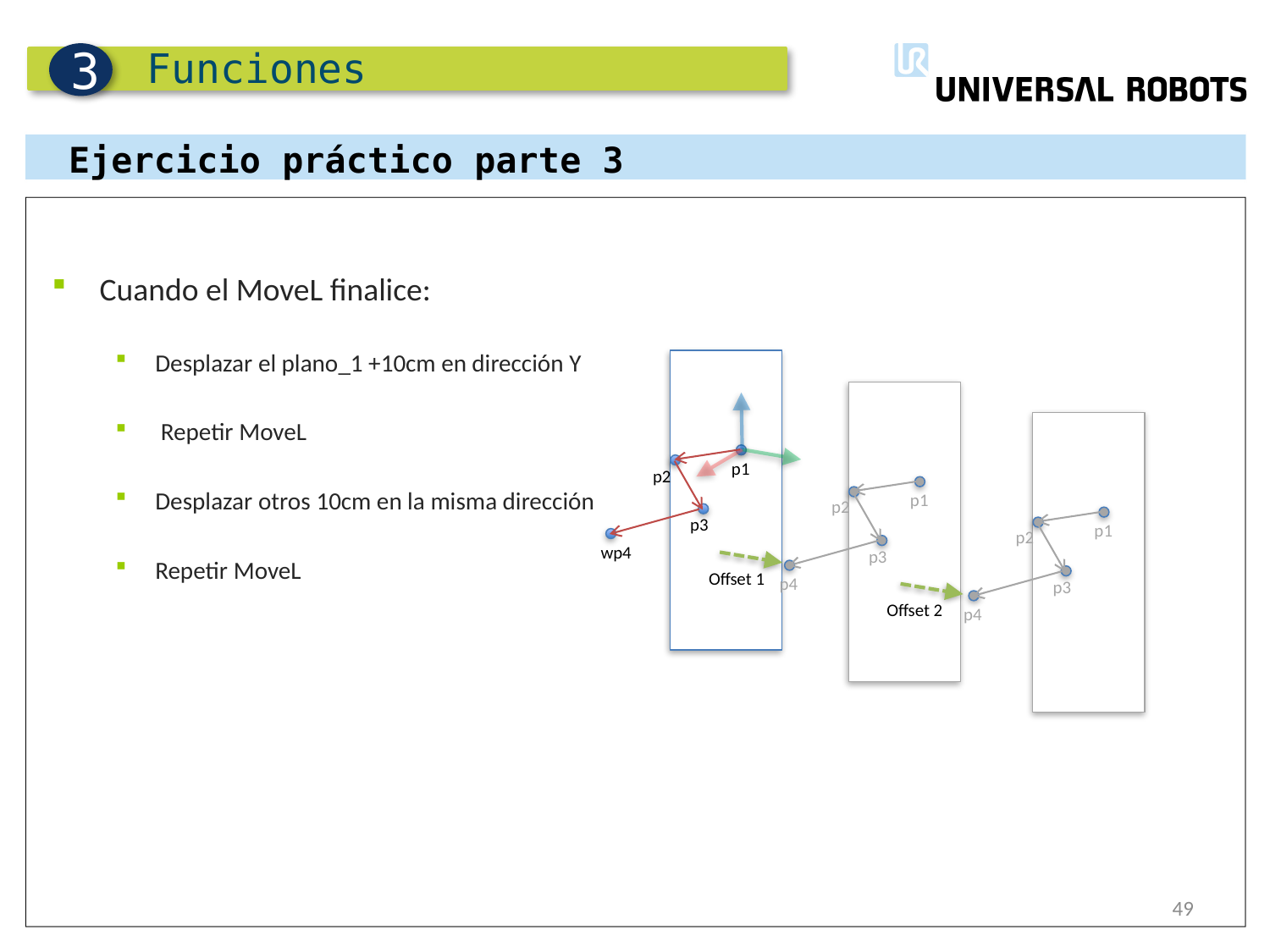

Funciones

3
Ejercicio práctico parte 3

Cuando el MoveL finalice:

Desplazar el plano_1 +10cm en dirección Y

 Repetir MoveL

Desplazar otros 10cm en la misma dirección

Repetir MoveL

p1

p2

p3

wp4

p1

p2

p3

p4

p1

p2

p3

p4
Offset 1
Offset 2
49